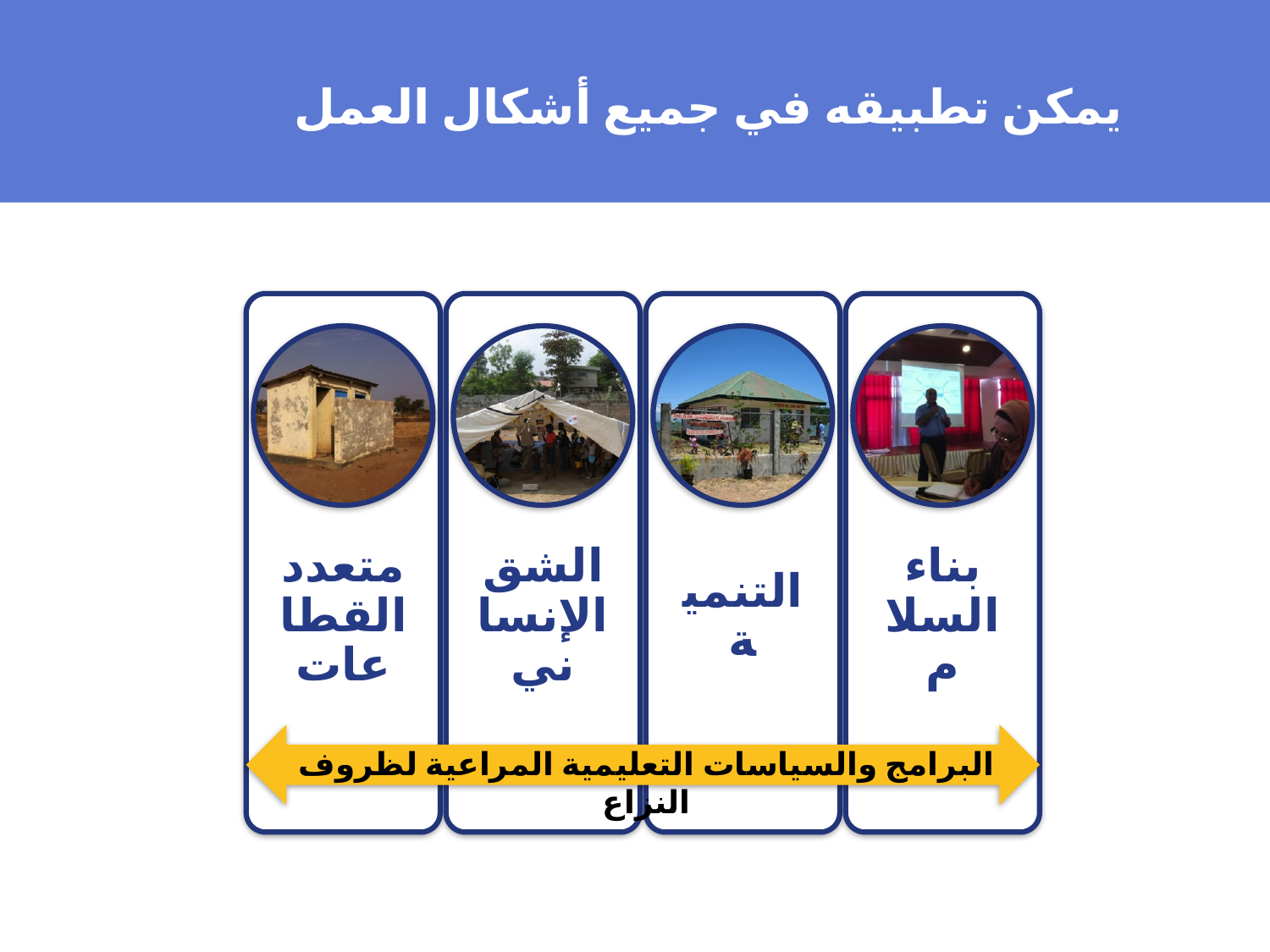

يمكن تطبيقه في جميع أشكال العمل
متعدد القطاعات
الشق الإنساني
التنمية
بناء السلام
البرامج والسياسات التعليمية المراعية لظروف النزاع